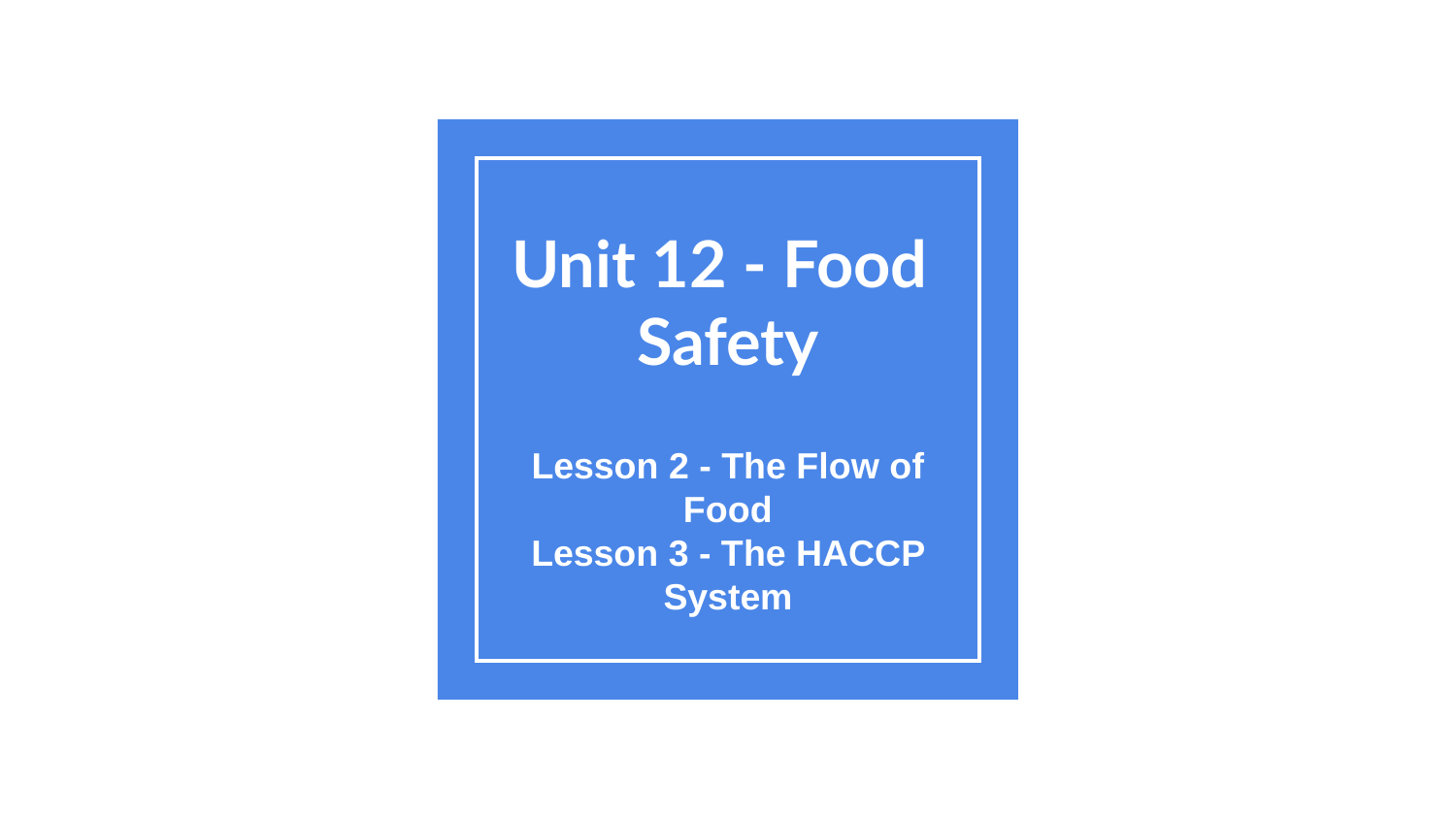

# Unit 12 - Food  Safety
Lesson 2 - The Flow of Food
Lesson 3 - The HACCP System